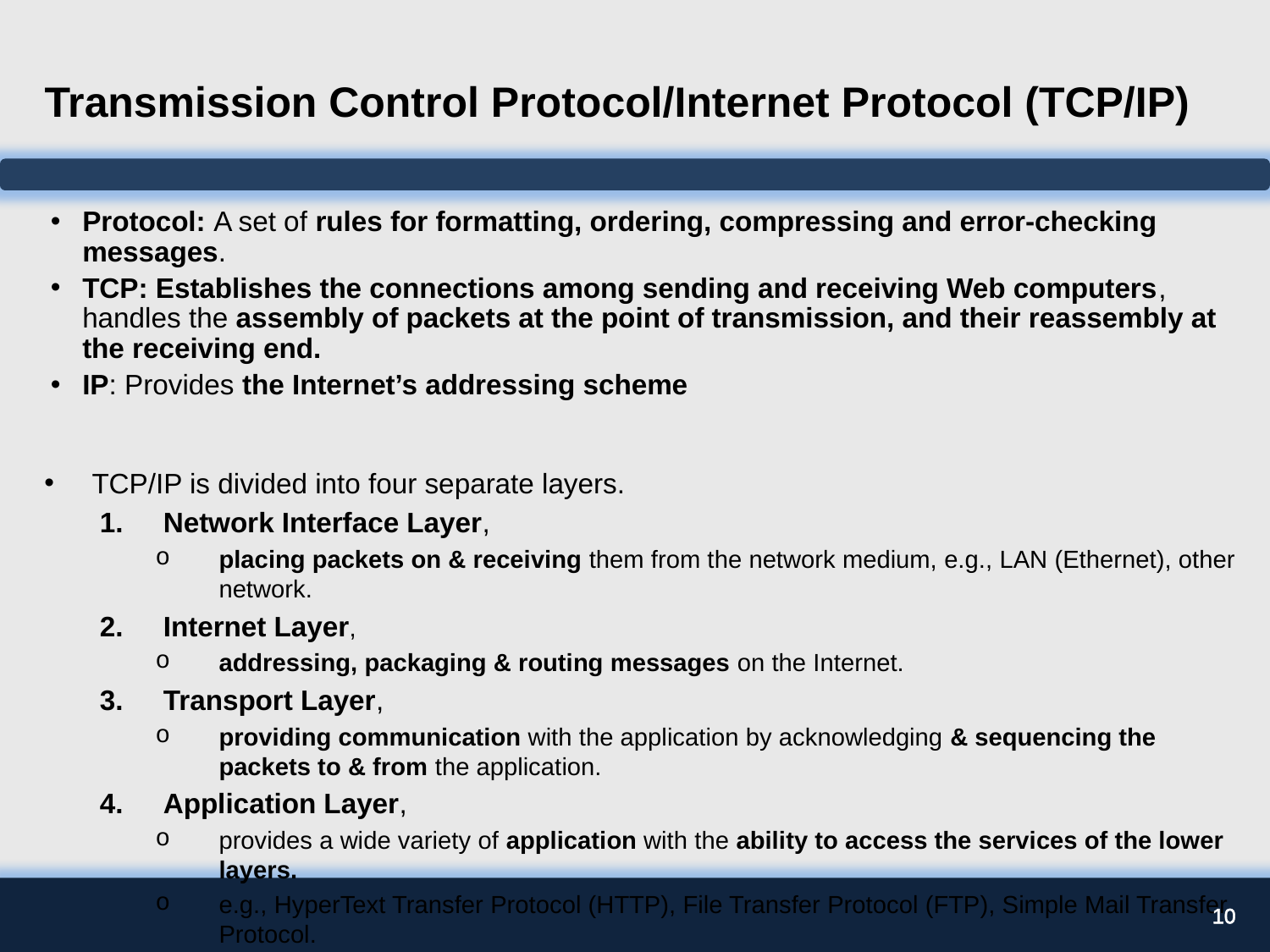

# Transmission Control Protocol/Internet Protocol (TCP/IP)
Protocol: A set of rules for formatting, ordering, compressing and error-checking messages.
TCP: Establishes the connections among sending and receiving Web computers, handles the assembly of packets at the point of transmission, and their reassembly at the receiving end.
IP: Provides the Internet’s addressing scheme

TCP/IP is divided into four separate layers.
Network Interface Layer,
placing packets on & receiving them from the network medium, e.g., LAN (Ethernet), other network.
Internet Layer,
addressing, packaging & routing messages on the Internet.
Transport Layer,
providing communication with the application by acknowledging & sequencing the packets to & from the application.
Application Layer,
provides a wide variety of application with the ability to access the services of the lower layers.
e.g., HyperText Transfer Protocol (HTTP), File Transfer Protocol (FTP), Simple Mail Transfer Protocol.
10